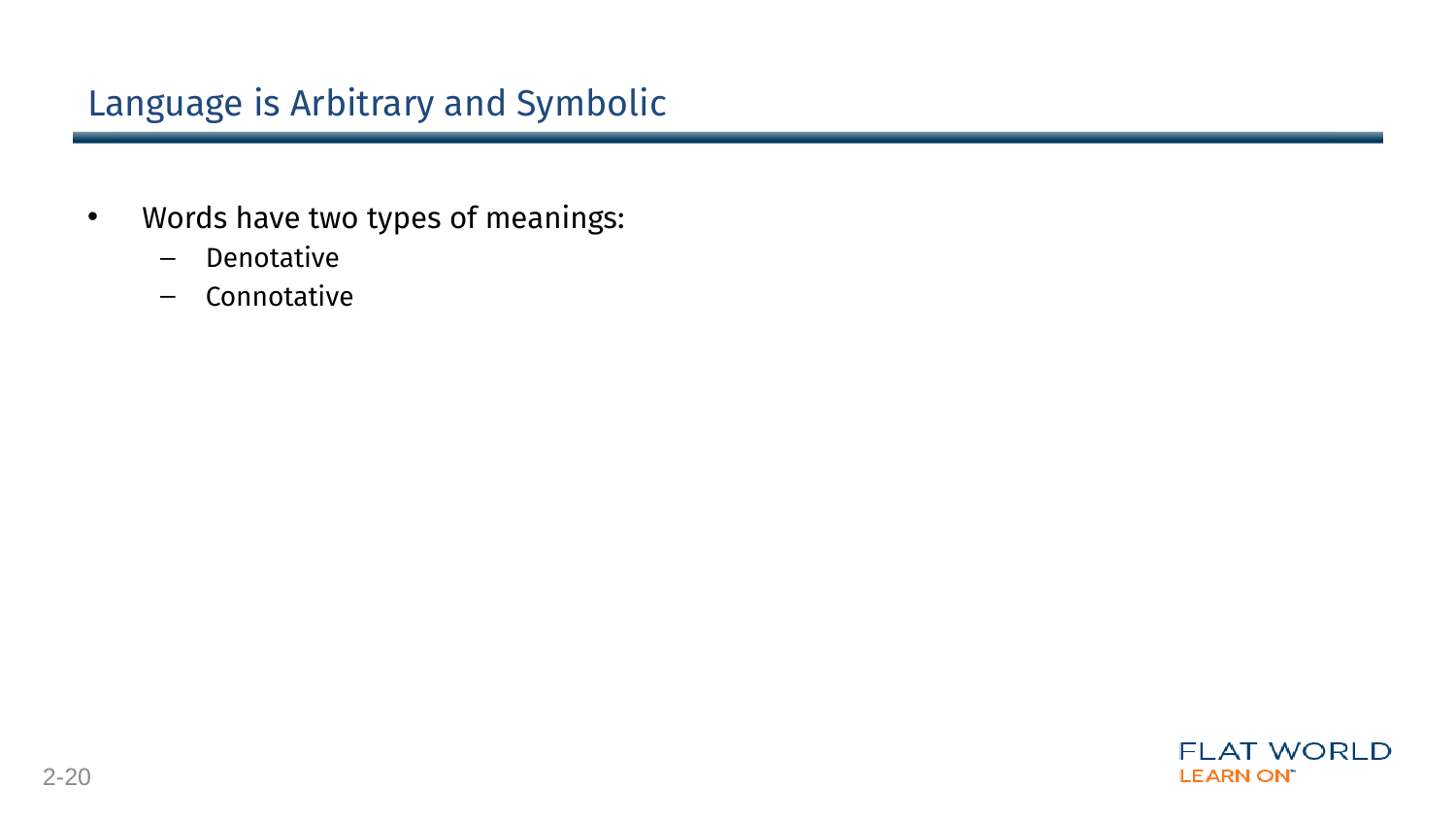

# Language is Arbitrary and Symbolic
Words have two types of meanings:
Denotative
Connotative

2-20